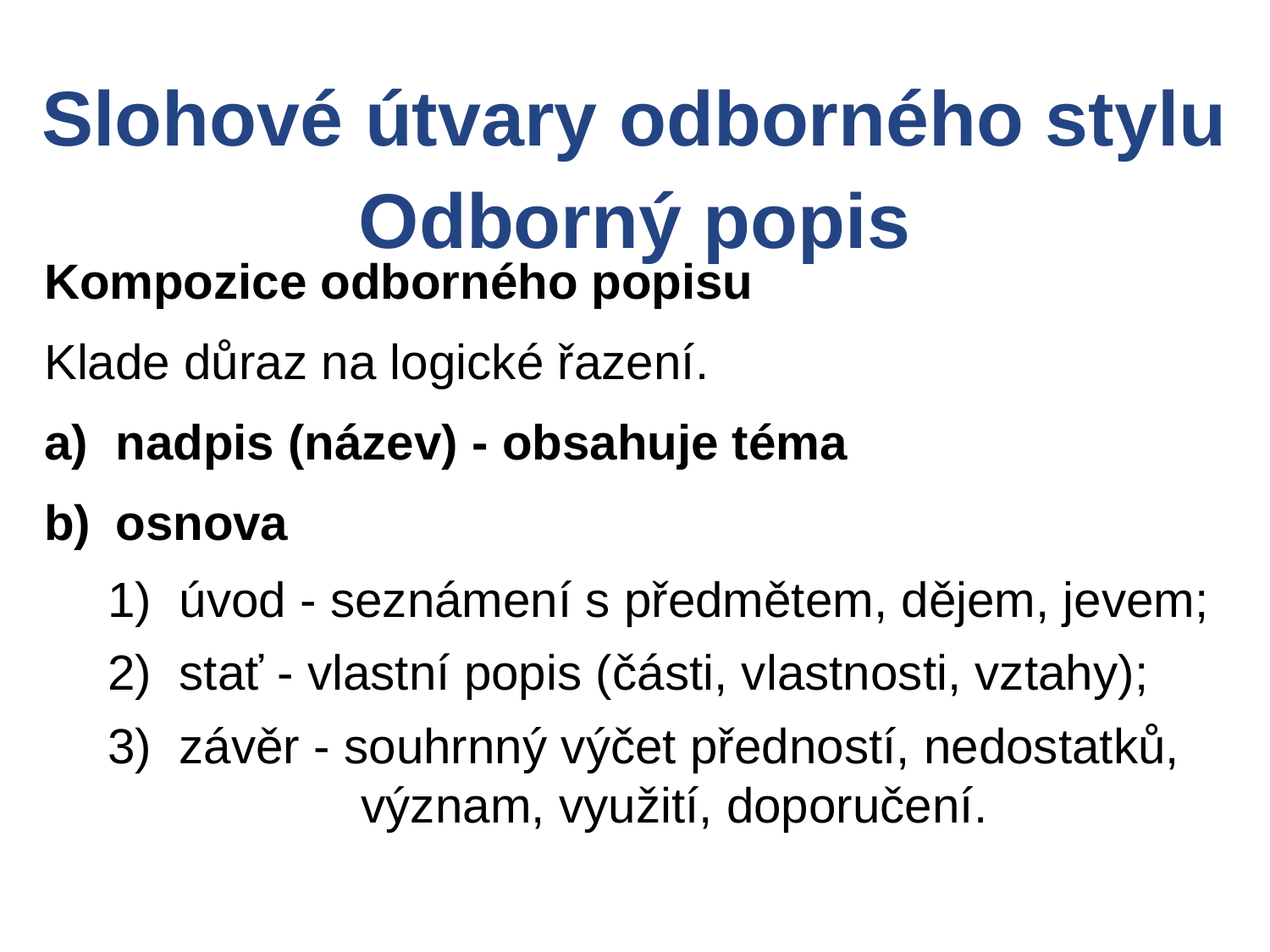

Slohové útvary odborného stylu
Odborný popis
Kompozice odborného popisu
Klade důraz na logické řazení.
nadpis (název) - obsahuje téma
osnova
úvod - seznámení s předmětem, dějem, jevem;
stať - vlastní popis (části, vlastnosti, vztahy);
závěr - souhrnný výčet předností, nedostatků,
	    význam, využití, doporučení.